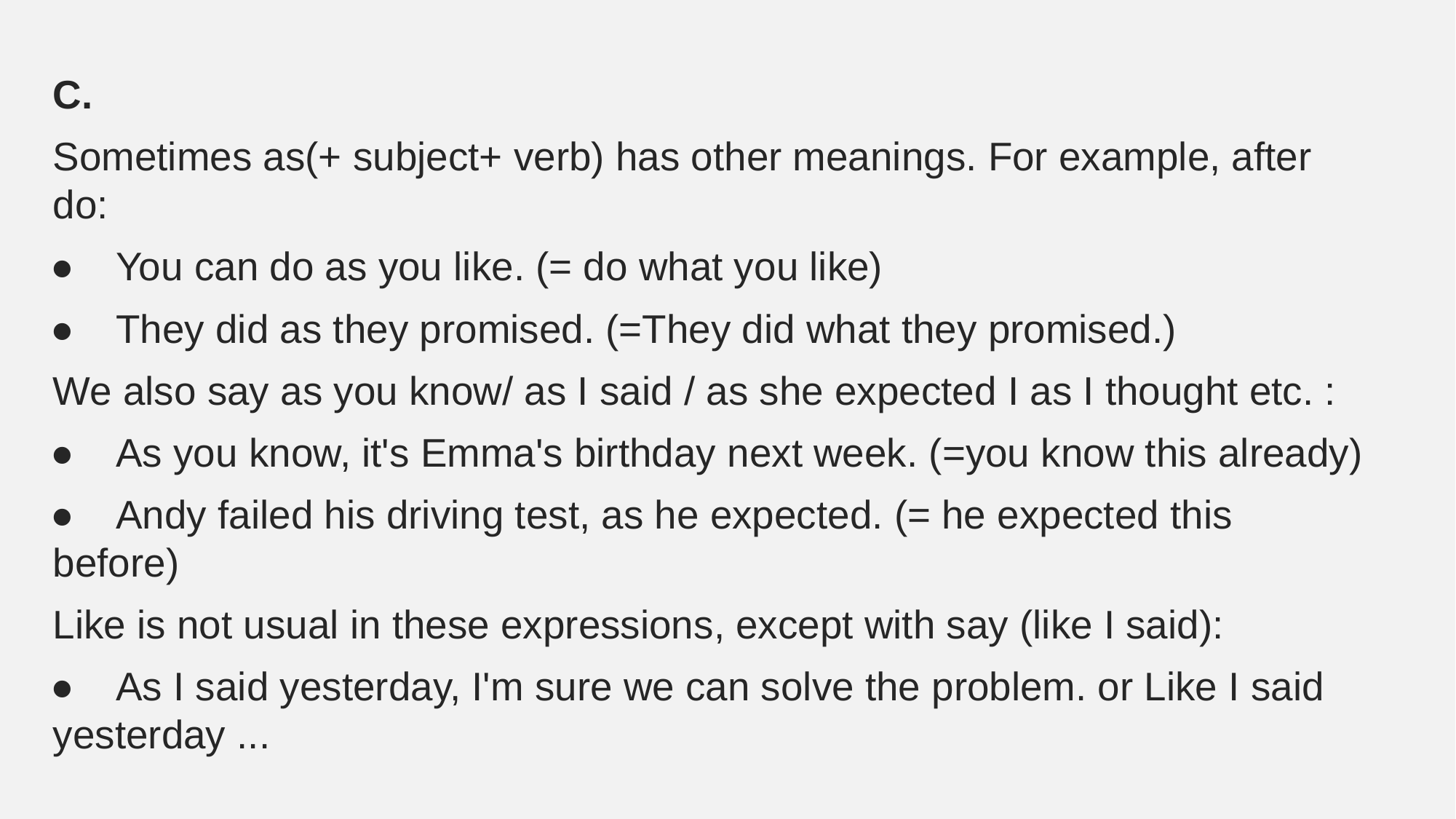

#
C.
Sometimes as(+ subject+ verb) has other meanings. For example, after do:
⦁    You can do as you like. (= do what you like)
⦁    They did as they promised. (=They did what they promised.)
We also say as you know/ as I said / as she expected I as I thought etc. :
⦁    As you know, it's Emma's birthday next week. (=you know this already)
⦁    Andy failed his driving test, as he expected. (= he expected this before)
Like is not usual in these expressions, except with say (like I said):
⦁    As I said yesterday, I'm sure we can solve the problem. or Like I said yesterday ...